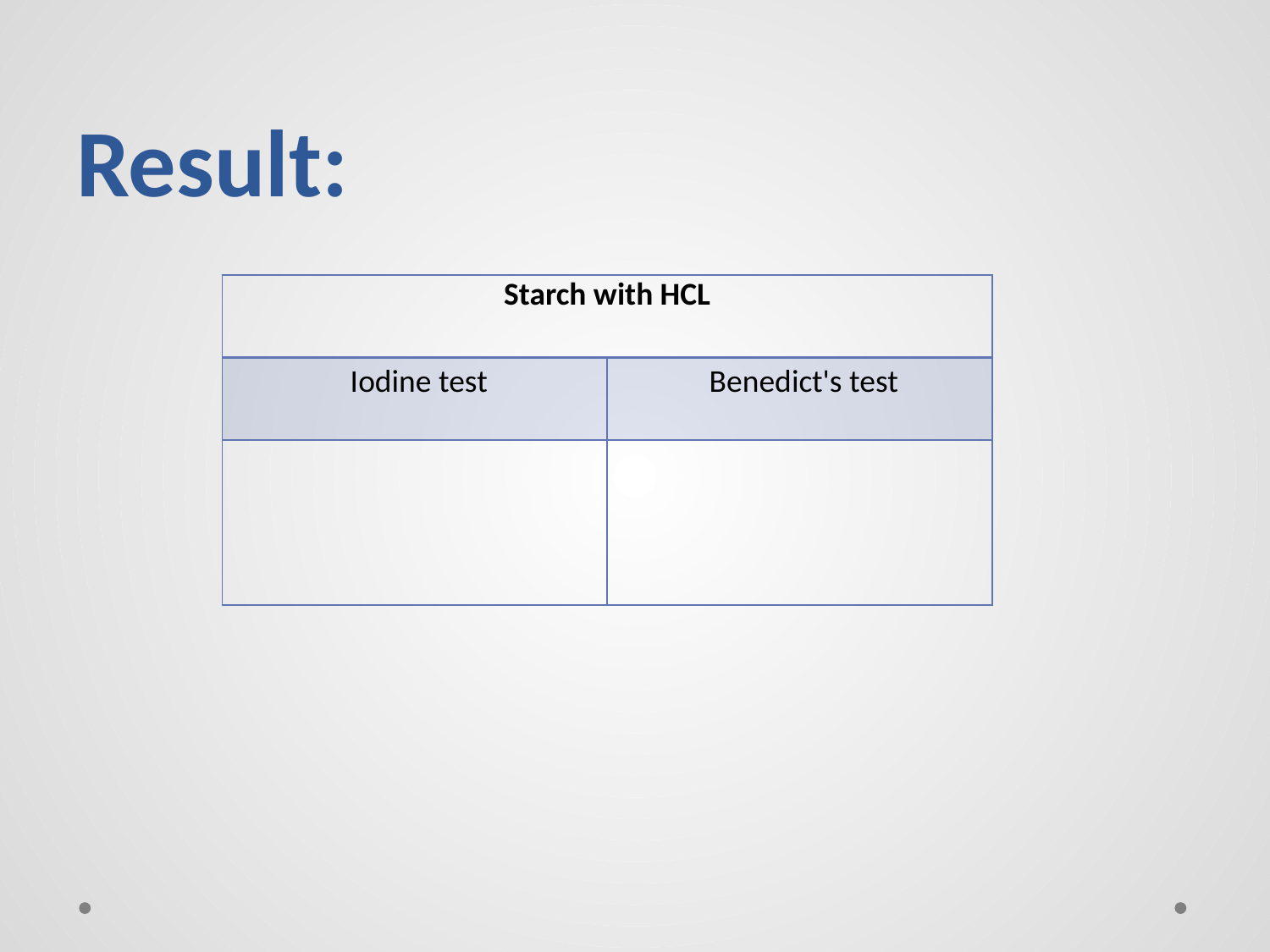

# Result:
| Starch with HCL |  |
| --- | --- |
| Iodine test | Benedict's test |
|  |  |